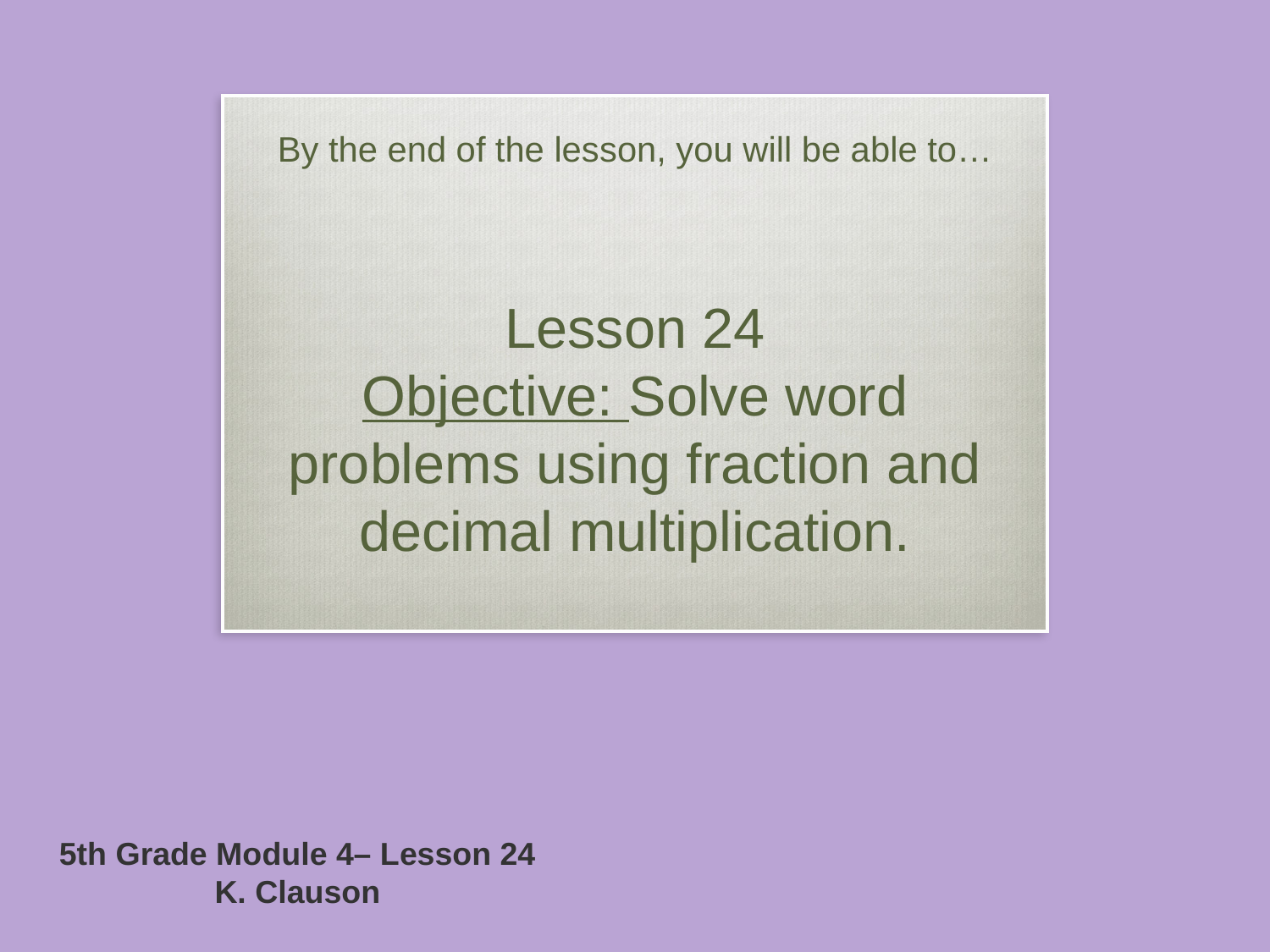

By the end of the lesson, you will be able to…
# Lesson 24 Objective: Solve word problems using fraction and decimal multiplication.
5th Grade Module 4– Lesson 24
K. Clauson